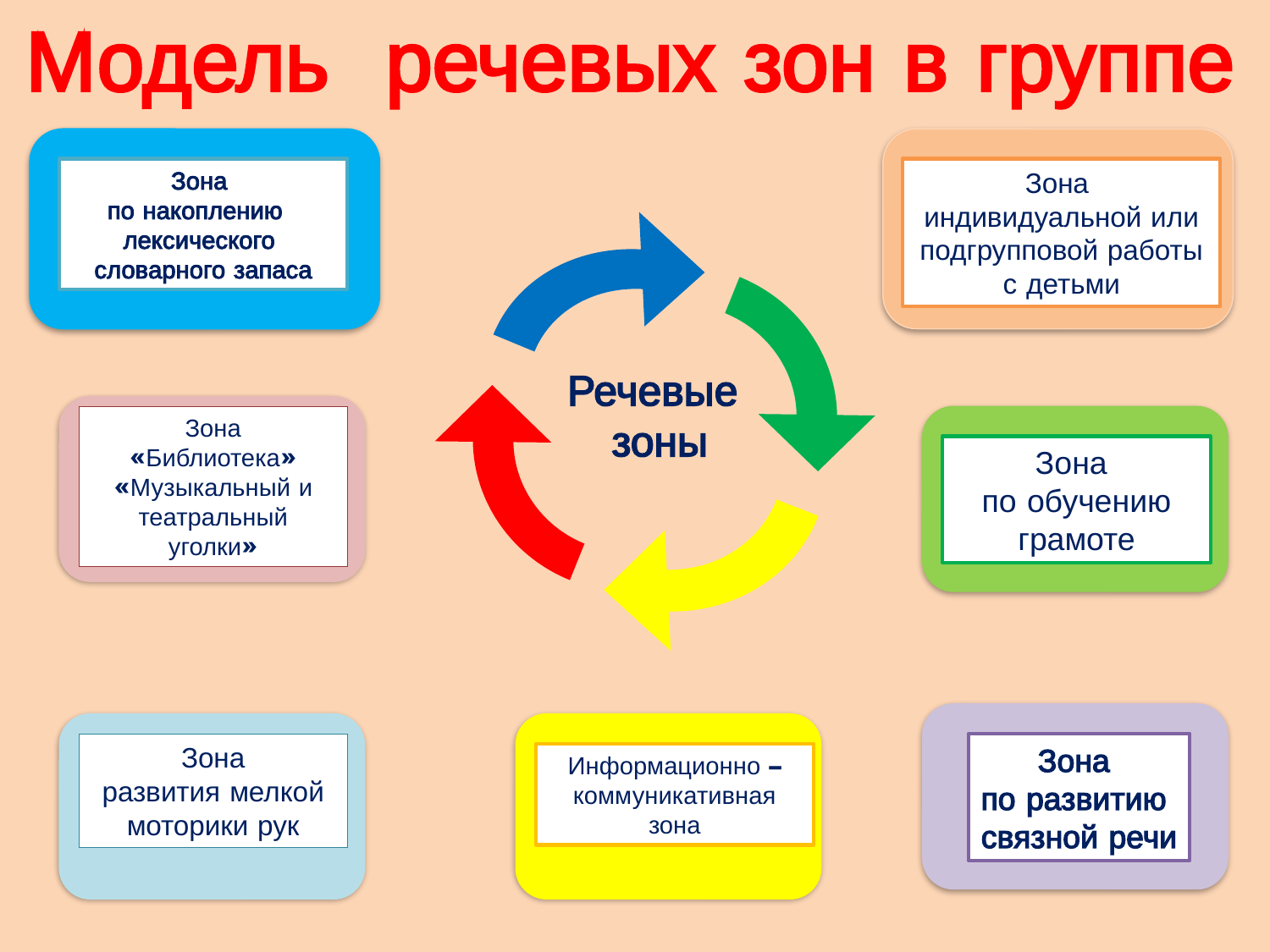

Модель  речевых зон в группе

Зона
по накоплению
лексического
словарного запаса
Зона
индивидуальной или подгрупповой работы с детьми

Речевые
зоны

Зона
«Библиотека»
«Музыкальный и театральный уголки»

Зона
по обучению грамоте

Зона
развития мелкой моторики рук
Зона
по развитию
связной речи
Информационно – коммуникативная зона